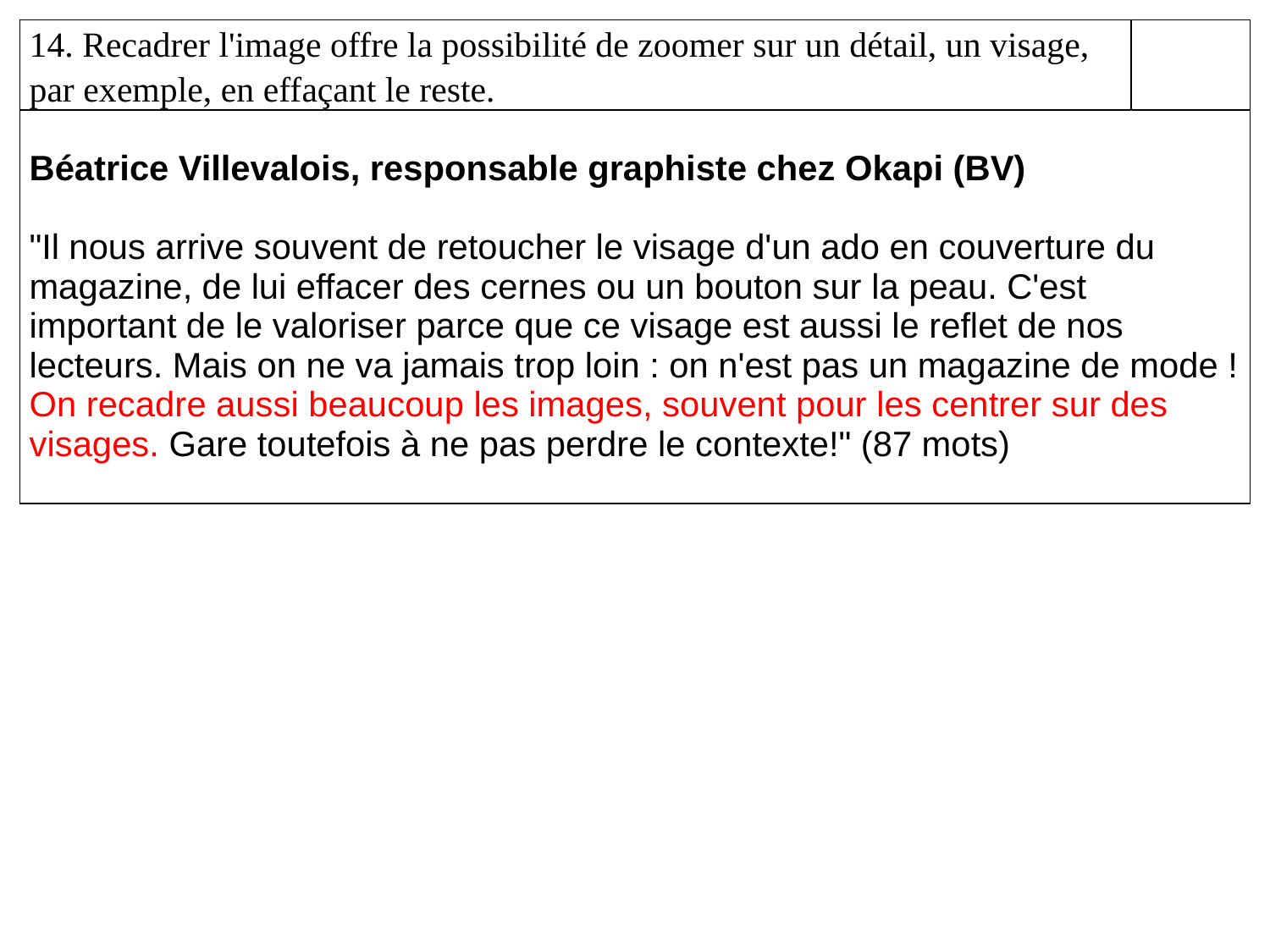

| 14. Recadrer l'image offre la possibilité de zoomer sur un détail, un visage, par exemple, en effaçant le reste. |  |
| --- | --- |
| Béatrice Villevalois, responsable graphiste chez Okapi (BV) "Il nous arrive souvent de retoucher le visage d'un ado en couverture du magazine, de lui effacer des cernes ou un bouton sur la peau. C'est important de le valoriser parce que ce visage est aussi le reflet de nos lecteurs. Mais on ne va jamais trop loin : on n'est pas un magazine de mode ! On recadre aussi beaucoup les images, souvent pour les centrer sur des visages. Gare toutefois à ne pas perdre le contexte!" (87 mots) |  |